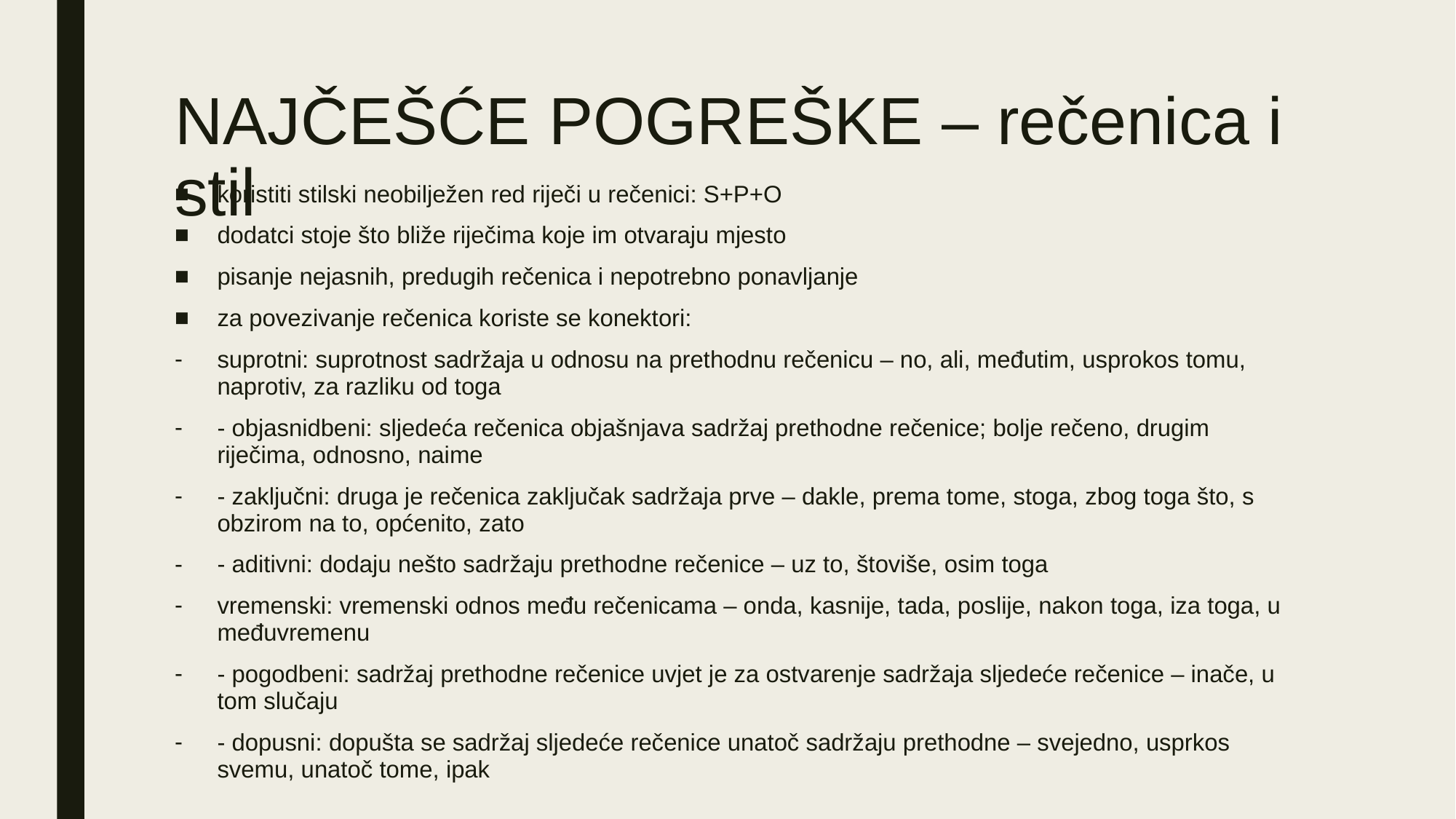

# NAJČEŠĆE POGREŠKE – rečenica i stil
koristiti stilski neobilježen red riječi u rečenici: S+P+O
dodatci stoje što bliže riječima koje im otvaraju mjesto
pisanje nejasnih, predugih rečenica i nepotrebno ponavljanje
za povezivanje rečenica koriste se konektori:
suprotni: suprotnost sadržaja u odnosu na prethodnu rečenicu – no, ali, međutim, usprokos tomu, naprotiv, za razliku od toga
- objasnidbeni: sljedeća rečenica objašnjava sadržaj prethodne rečenice; bolje rečeno, drugim riječima, odnosno, naime
- zaključni: druga je rečenica zaključak sadržaja prve – dakle, prema tome, stoga, zbog toga što, s obzirom na to, općenito, zato
- aditivni: dodaju nešto sadržaju prethodne rečenice – uz to, štoviše, osim toga
vremenski: vremenski odnos među rečenicama – onda, kasnije, tada, poslije, nakon toga, iza toga, u međuvremenu
- pogodbeni: sadržaj prethodne rečenice uvjet je za ostvarenje sadržaja sljedeće rečenice – inače, u tom slučaju
- dopusni: dopušta se sadržaj sljedeće rečenice unatoč sadržaju prethodne – svejedno, usprkos svemu, unatoč tome, ipak